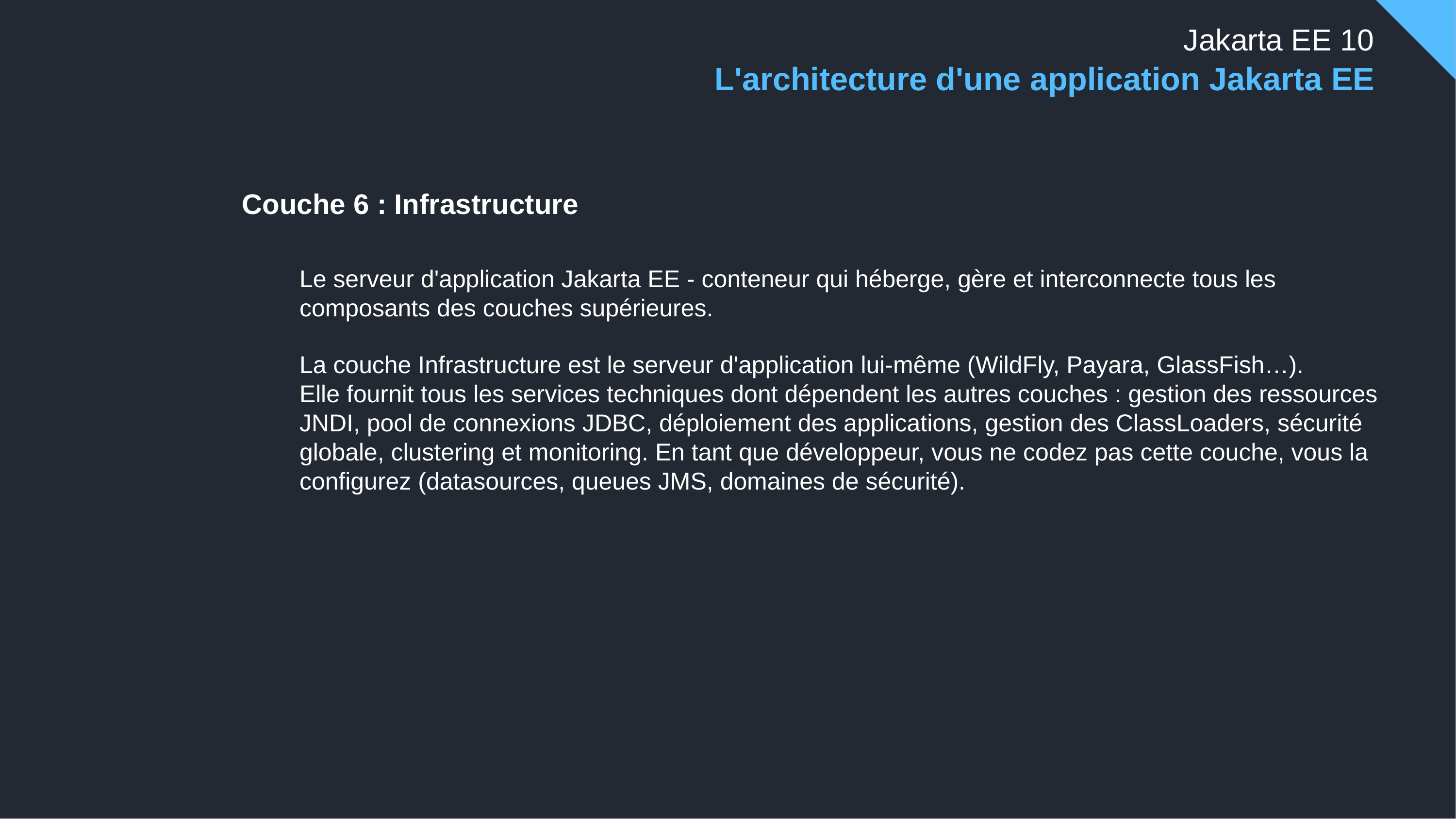

# Jakarta EE 10
L'architecture d'une application Jakarta EE
Couche 6 : Infrastructure

Le serveur d'application Jakarta EE - conteneur qui héberge, gère et interconnecte tous les composants des couches supérieures.
La couche Infrastructure est le serveur d'application lui-même (WildFly, Payara, GlassFish…).
Elle fournit tous les services techniques dont dépendent les autres couches : gestion des ressources JNDI, pool de connexions JDBC, déploiement des applications, gestion des ClassLoaders, sécurité globale, clustering et monitoring. En tant que développeur, vous ne codez pas cette couche, vous la configurez (datasources, queues JMS, domaines de sécurité).